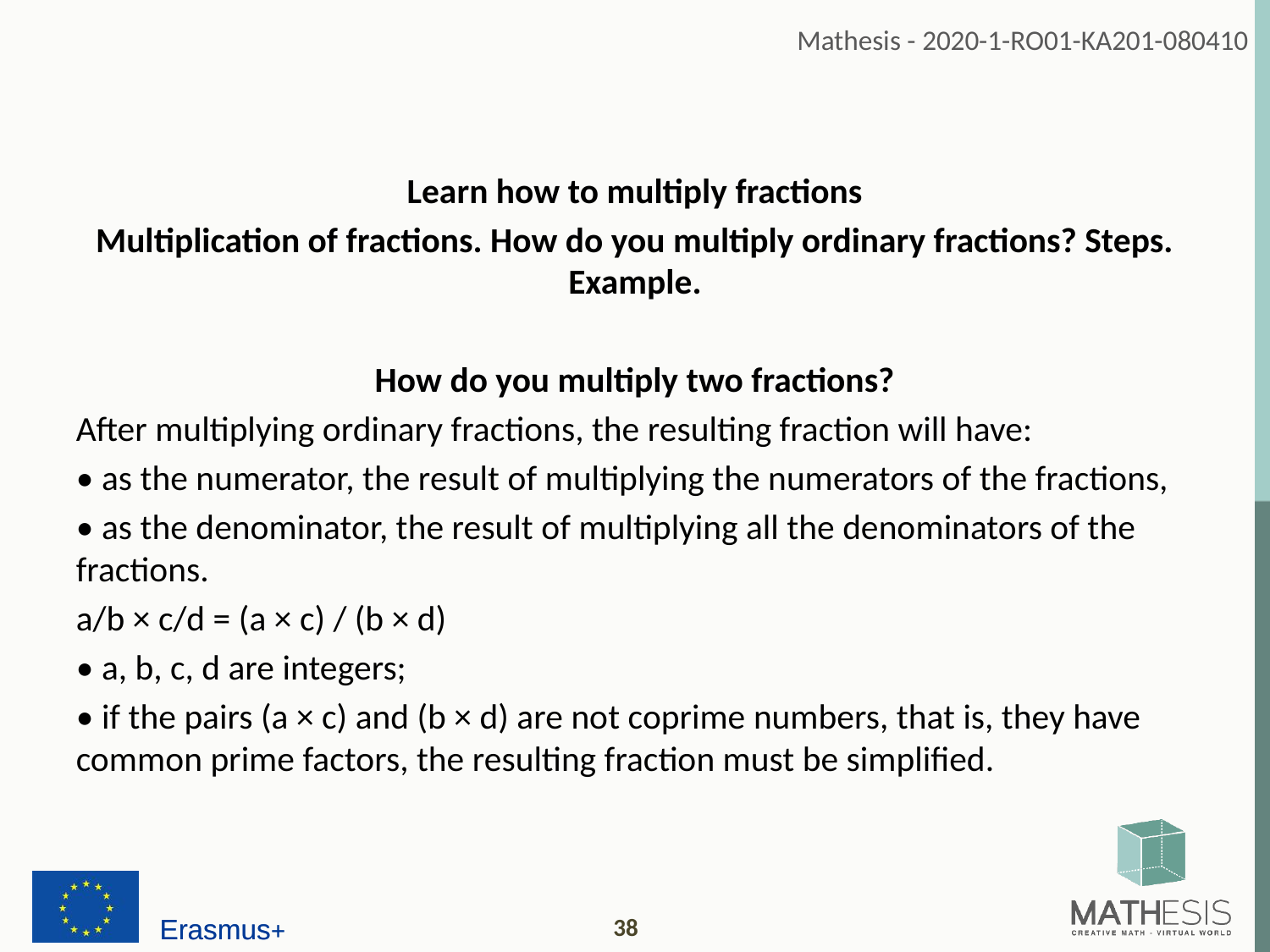

Learn how to multiply fractions
Multiplication of fractions. How do you multiply ordinary fractions? Steps. Example.

How do you multiply two fractions?
After multiplying ordinary fractions, the resulting fraction will have:
• as the numerator, the result of multiplying the numerators of the fractions,
• as the denominator, the result of multiplying all the denominators of the fractions.
a/b × c/d = (a × c) / (b × d)
• a, b, c, d are integers;
• if the pairs (a × c) and (b × d) are not coprime numbers, that is, they have common prime factors, the resulting fraction must be simplified.